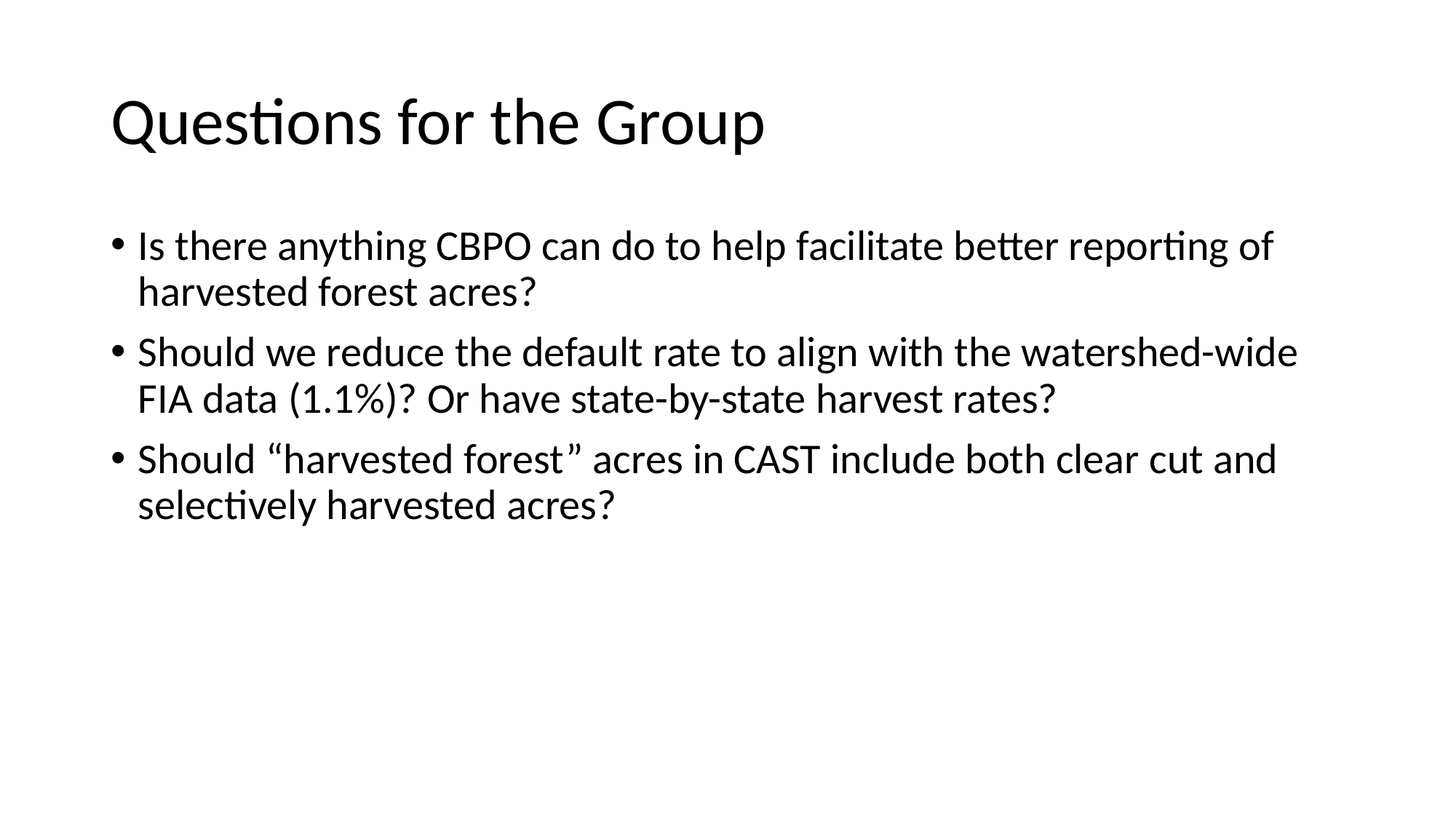

# Questions for the Group
Is there anything CBPO can do to help facilitate better reporting of harvested forest acres?
Should we reduce the default rate to align with the watershed-wide FIA data (1.1%)? Or have state-by-state harvest rates?
Should “harvested forest” acres in CAST include both clear cut and selectively harvested acres?